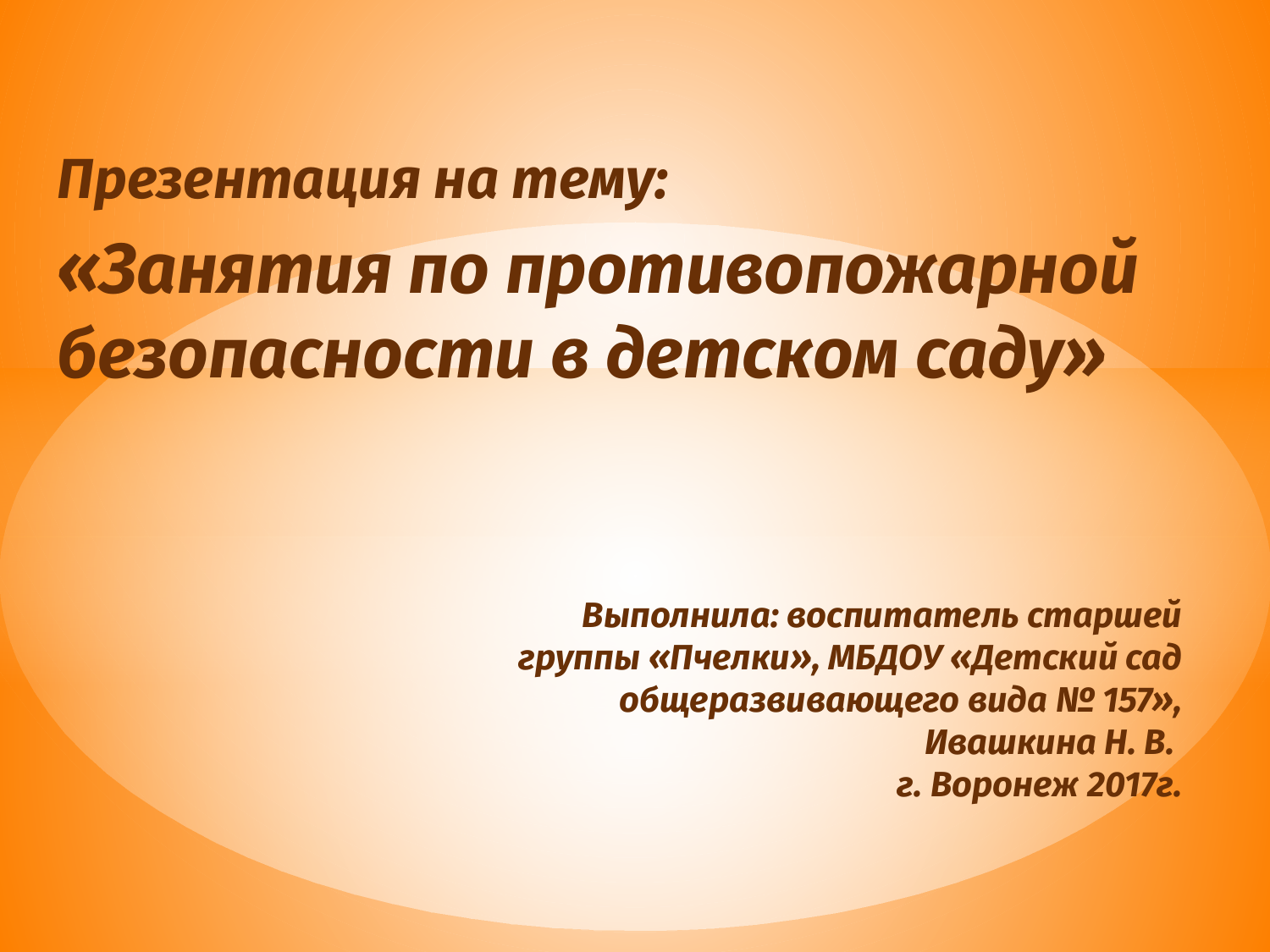

Презентация на тему:
«Занятия по противопожарной безопасности в детском саду»
Выполнила: воспитатель старшей группы «Пчелки», МБДОУ «Детский сад общеразвивающего вида № 157», Ивашкина Н. В.
г. Воронеж 2017г.